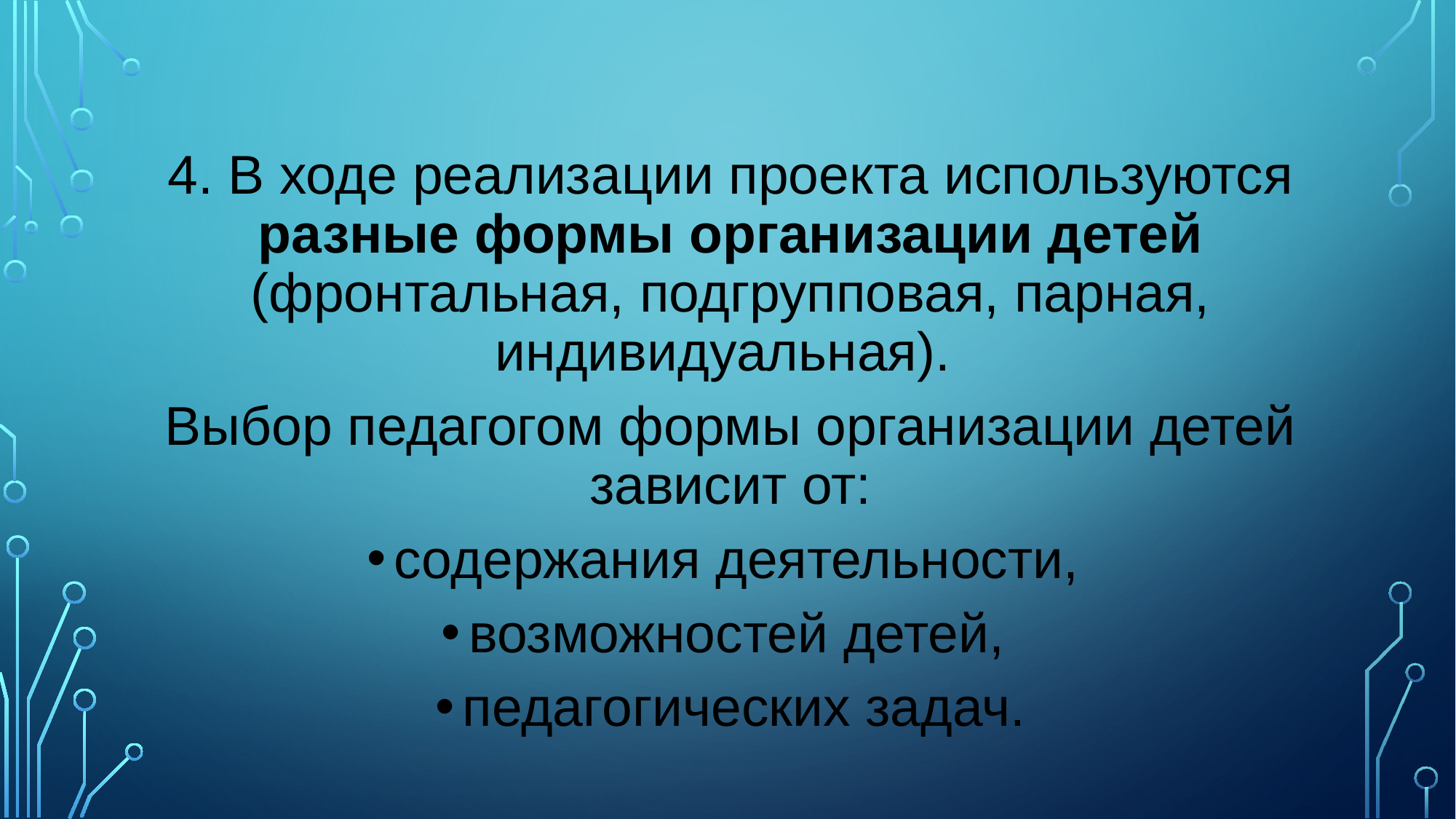

4. В ходе реализации проекта используются разные формы организации детей (фронтальная, подгрупповая, парная, индивидуальная).
Выбор педагогом формы организации детей зависит от:
содержания деятельности,
возможностей детей,
педагогических задач.